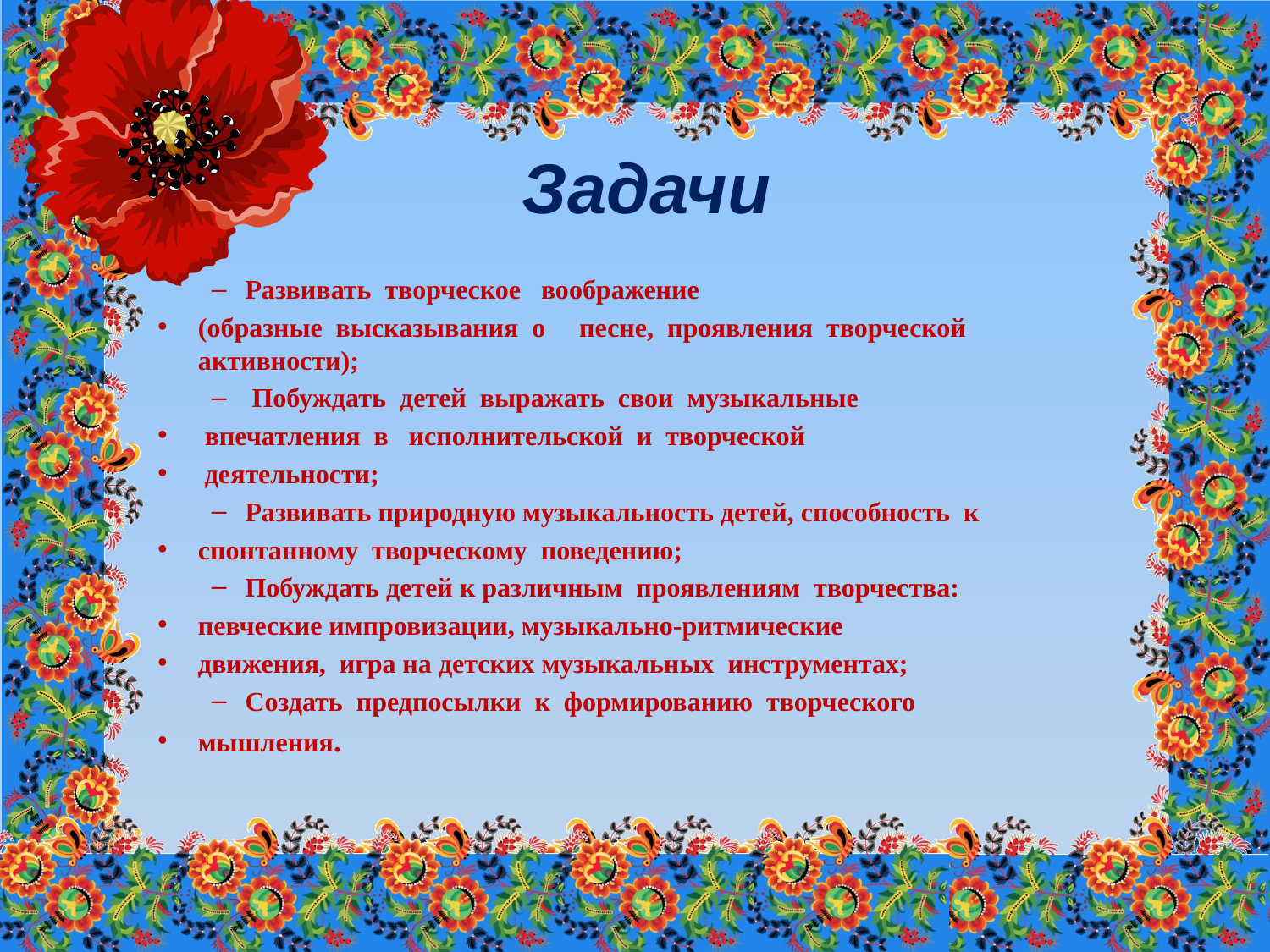

# Задачи
Развивать  творческое   воображение
(образные  высказывания  о     песне,  проявления  творческой активности);
 Побуждать  детей  выражать  свои  музыкальные
 впечатления  в   исполнительской  и  творческой
 деятельности;
Развивать природную музыкальность детей, способность  к
спонтанному  творческому  поведению;
Побуждать детей к различным  проявлениям  творчества:
певческие импровизации, музыкально-ритмические
движения,  игра на детских музыкальных  инструментах;
Создать  предпосылки  к  формированию  творческого
мышления.